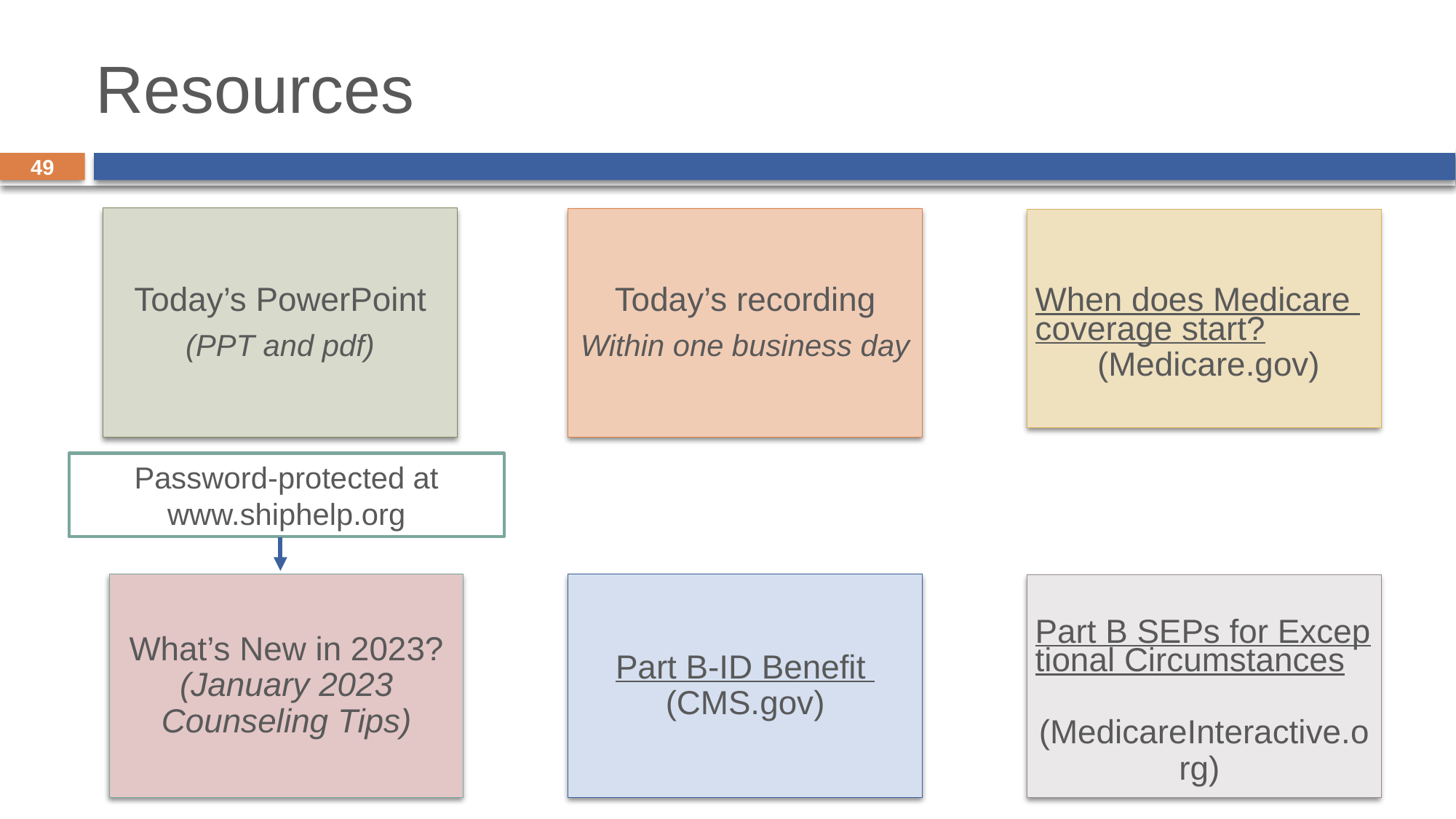

# Resources
49
Today’s PowerPoint
(PPT and pdf)
Today’s recording
Within one business day
When does Medicare coverage start? (Medicare.gov)
Password-protected at www.shiphelp.org
What’s New in 2023? (January 2023 Counseling Tips)
Part B-ID Benefit (CMS.gov)
Part B SEPs for Exceptional Circumstances (MedicareInteractive.org)